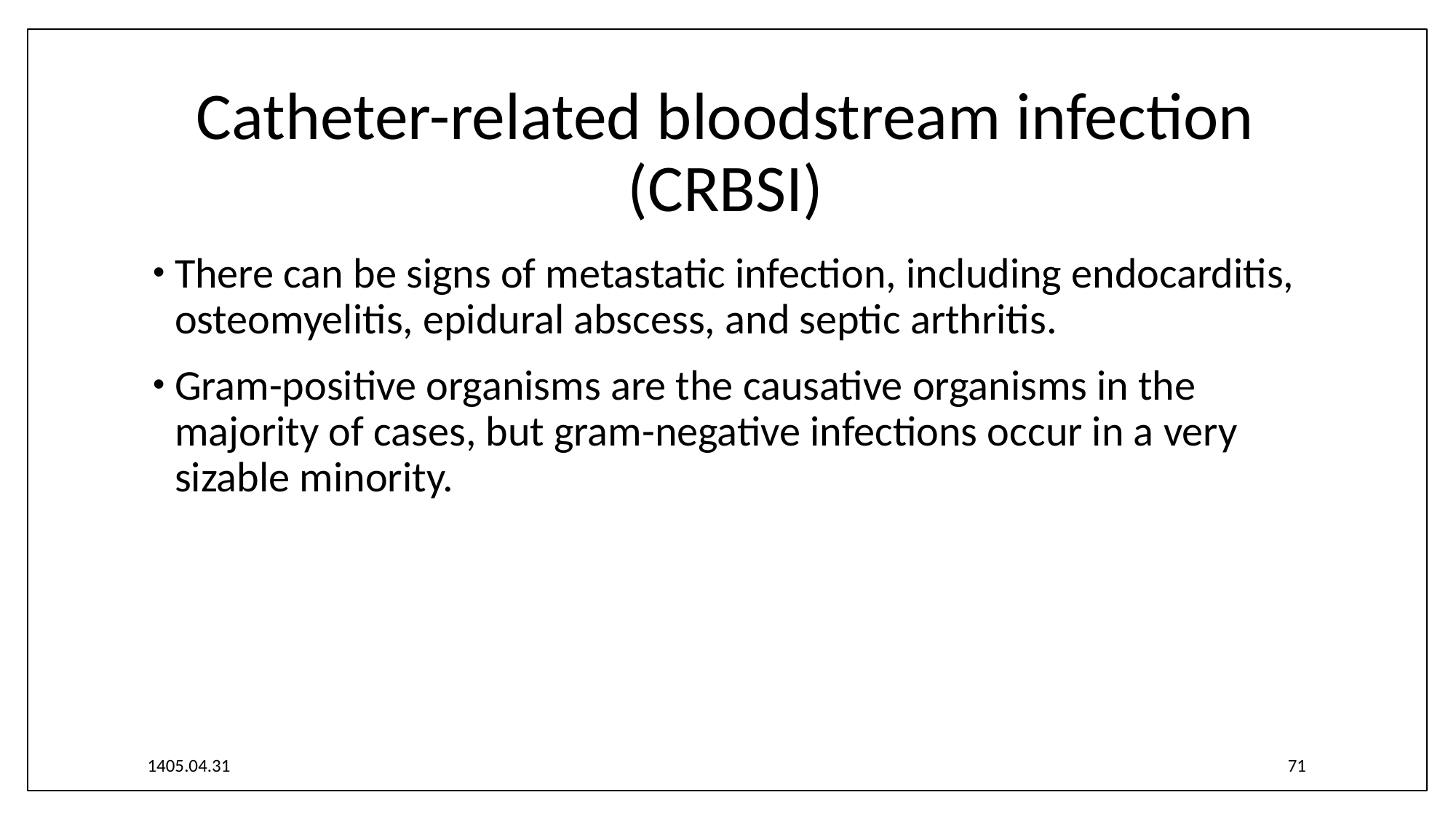

# Catheter-related bloodstream infection (CRBSI)
There can be signs of metastatic infection, including endocarditis, osteomyelitis, epidural abscess, and septic arthritis.
Gram-positive organisms are the causative organisms in the majority of cases, but gram-negative infections occur in a very sizable minority.
1405.04.31
71